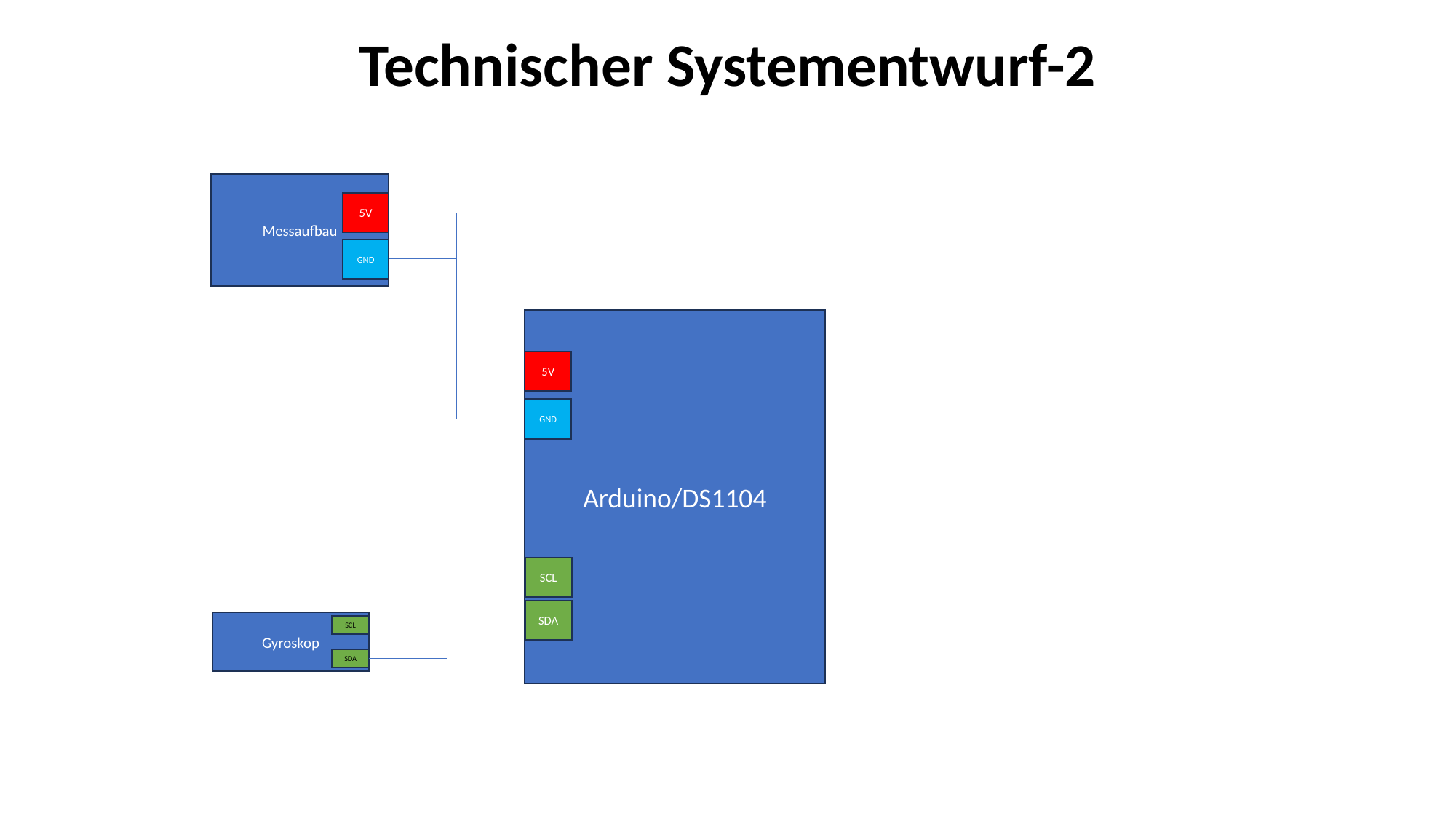

Technischer Systementwurf-2
Messaufbau
5V
GND
Arduino/DS1104
5V
GND
SCL
SDA
Gyroskop
SCL
SDA